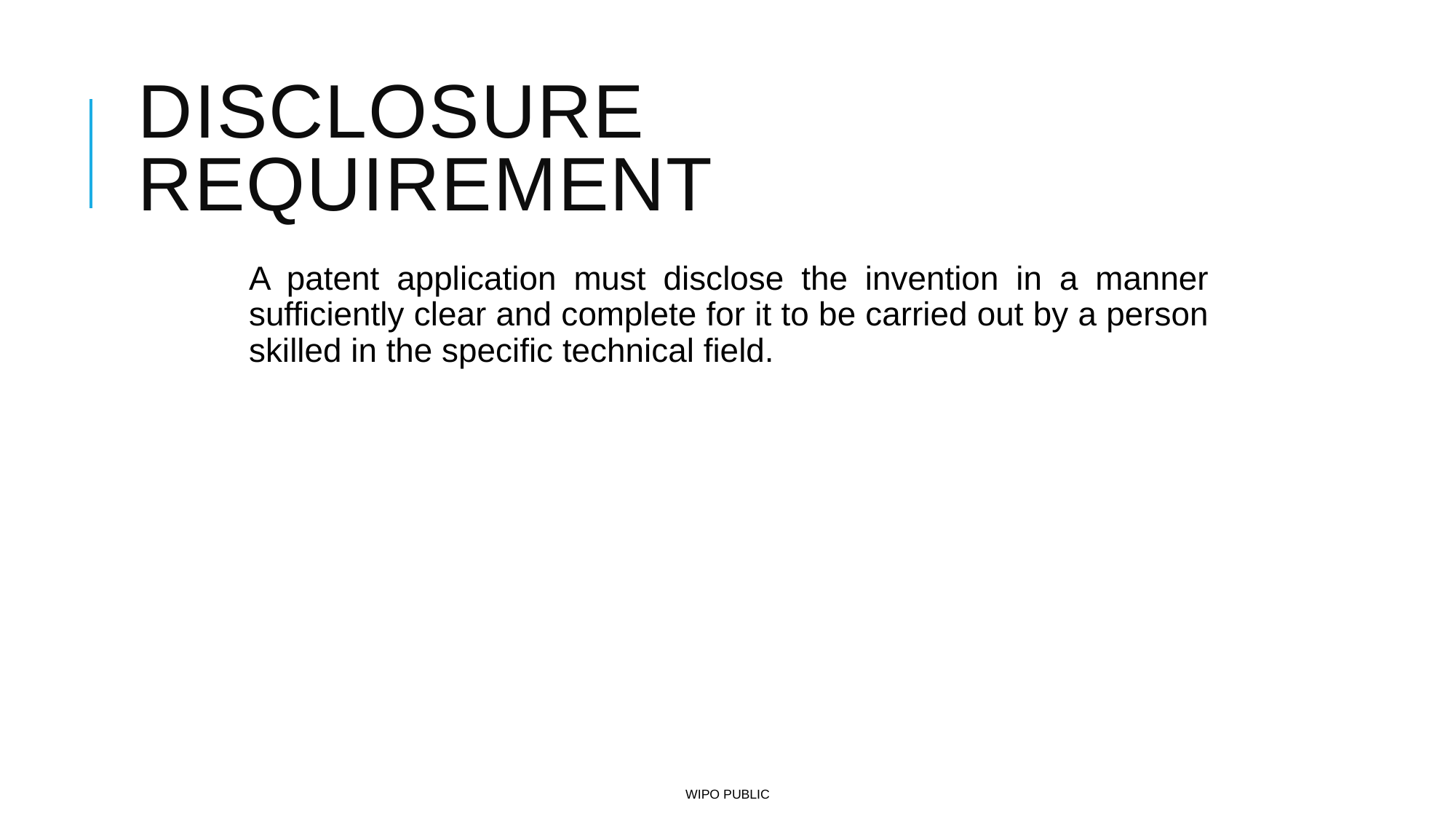

# Disclosure requirement
A patent application must disclose the invention in a manner sufficiently clear and complete for it to be carried out by a person skilled in the specific technical field.